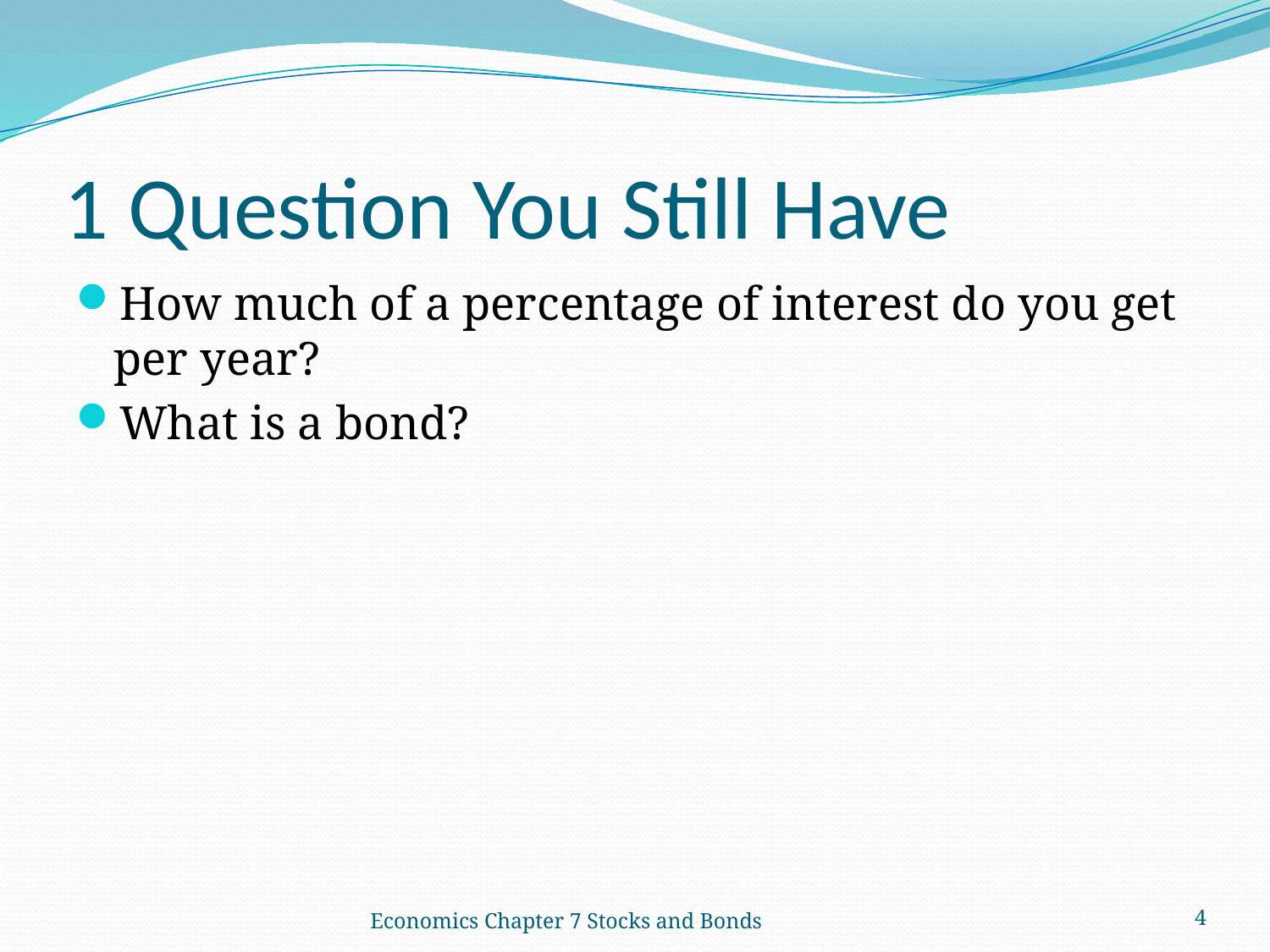

# 1 Question You Still Have
How much of a percentage of interest do you get per year?
What is a bond?
Economics Chapter 7 Stocks and Bonds
4